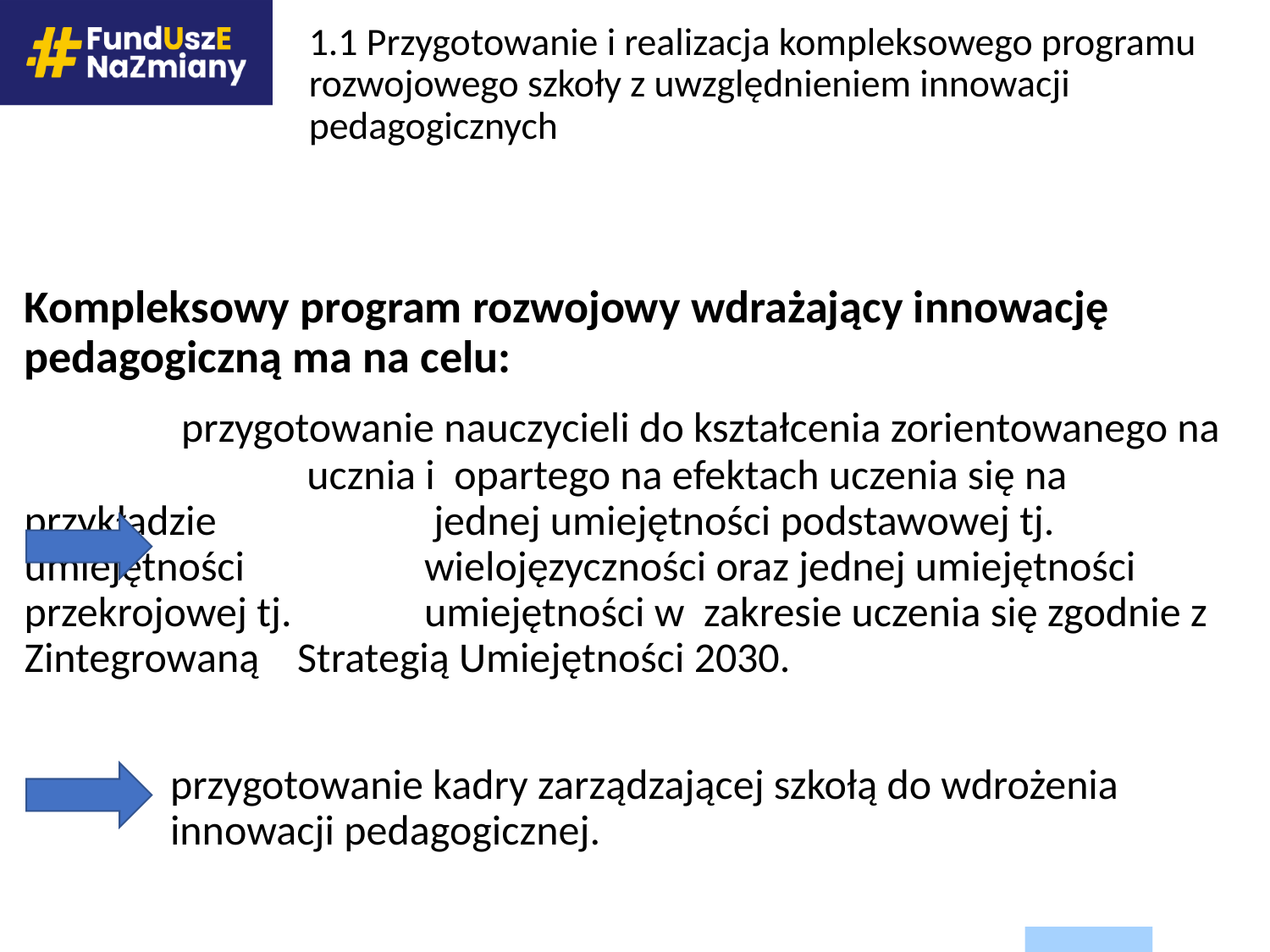

# 1.1 Przygotowanie i realizacja kompleksowego programu rozwojowego szkoły z uwzględnieniem innowacji pedagogicznych
Kompleksowy program rozwojowy wdrażający innowację pedagogiczną ma na celu:
              przygotowanie nauczycieli do kształcenia zorientowanego na                     	   ucznia i  opartego na efektach uczenia się na przykładzie 	  	   jednej umiejętności podstawowej tj. umiejętności  	 	  wielojęzyczności oraz jednej umiejętności przekrojowej tj. 	  umiejętności w  zakresie uczenia się zgodnie z Zintegrowaną 	  Strategią Umiejętności 2030.

	  przygotowanie kadry zarządzającej szkołą do wdrożenia 		  innowacji pedagogicznej.